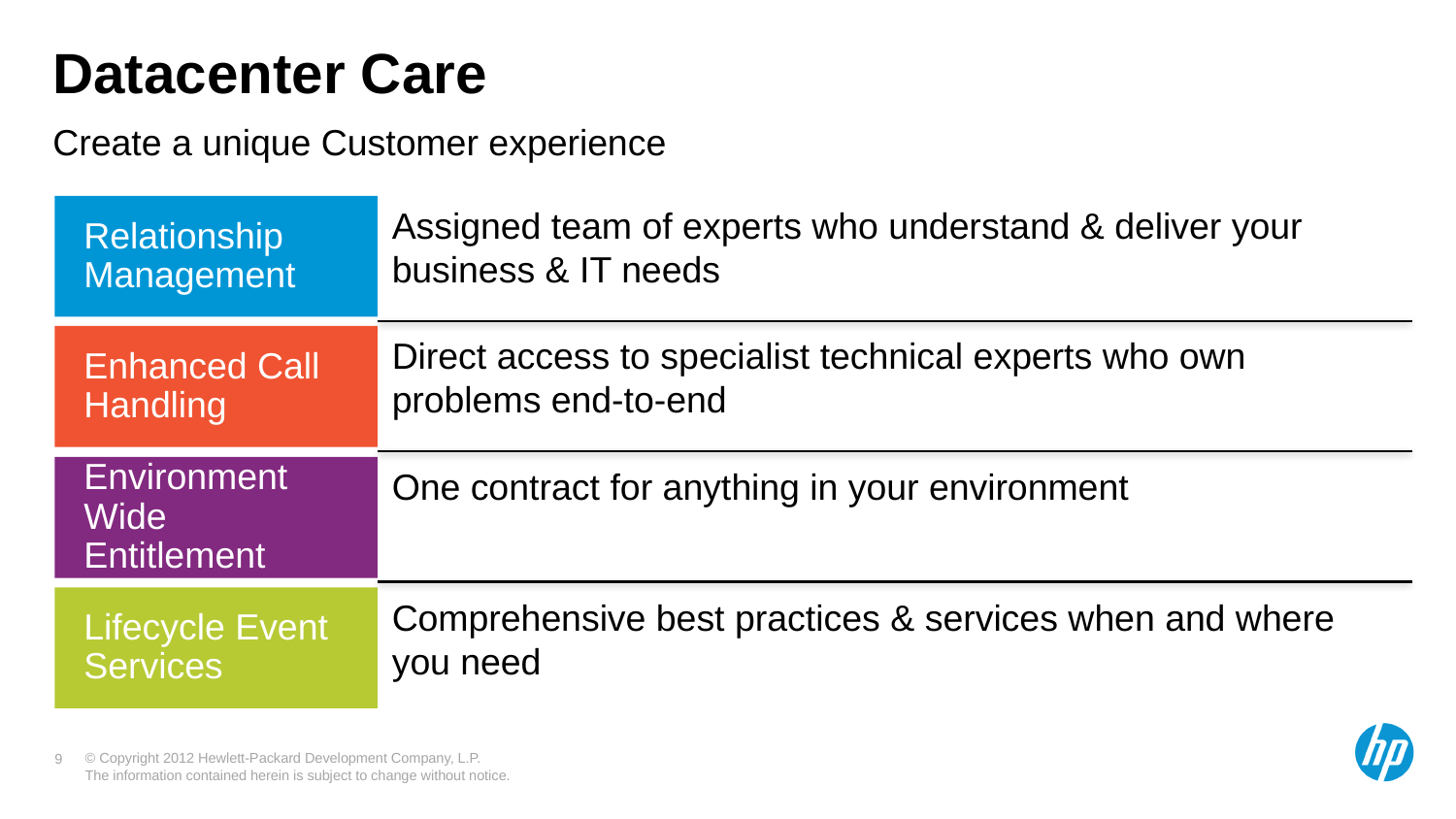

# Datacenter Care
Create a unique Customer experience
Relationship Management
Assigned team of experts who understand & deliver your business & IT needs
Enhanced Call  Handling
Direct access to specialist technical experts who own problems end-to-end
Environment Wide Entitlement
One contract for anything in your environment
Lifecycle Event Services
Comprehensive best practices & services when and where you need